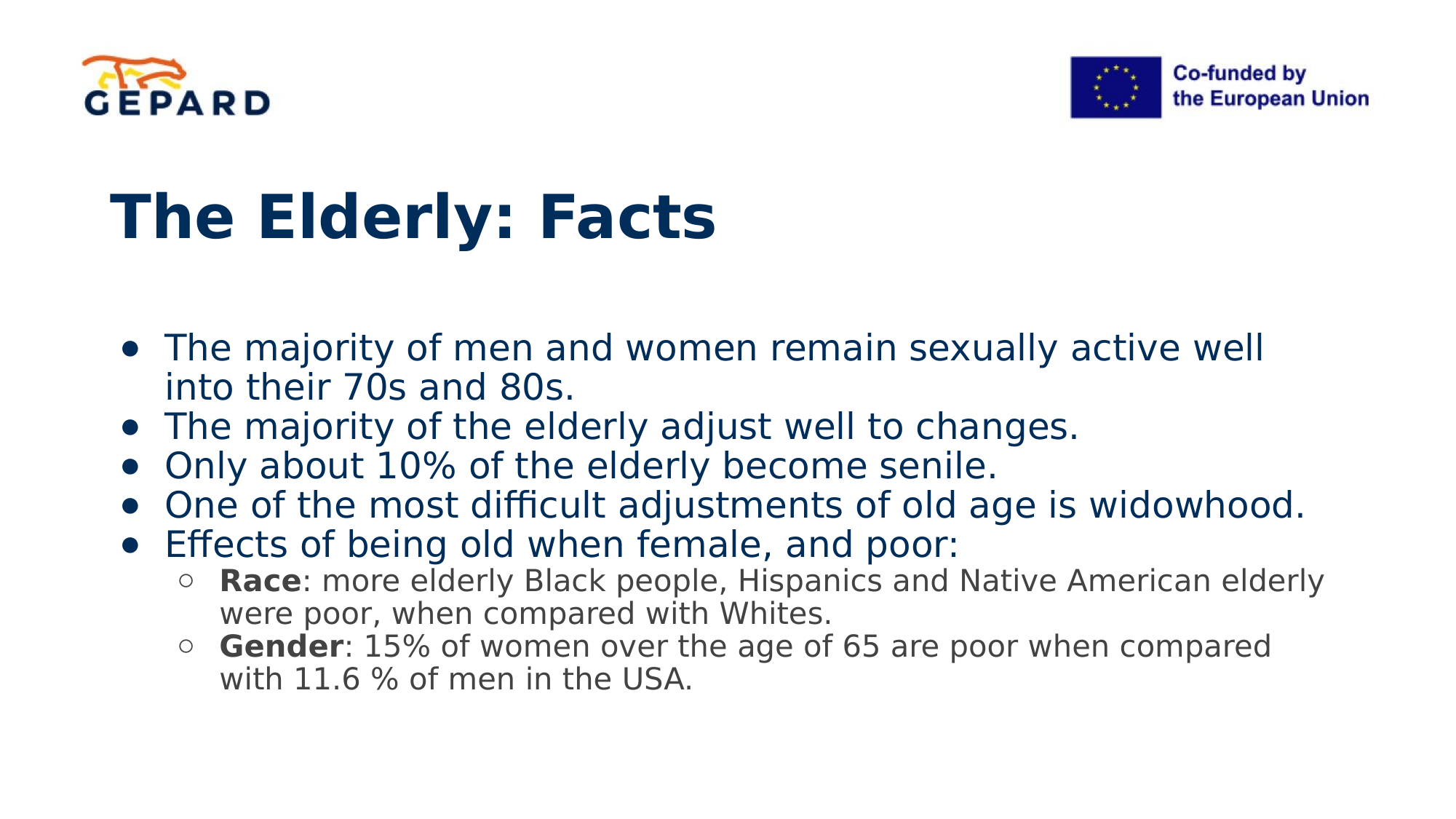

# The Elderly: Facts
The majority of men and women remain sexually active well into their 70s and 80s.
The majority of the elderly adjust well to changes.
Only about 10% of the elderly become senile.
One of the most difficult adjustments of old age is widowhood.
Effects of being old when female, and poor:
Race: more elderly Black people, Hispanics and Native American elderly were poor, when compared with Whites.
Gender: 15% of women over the age of 65 are poor when compared with 11.6 % of men in the USA.